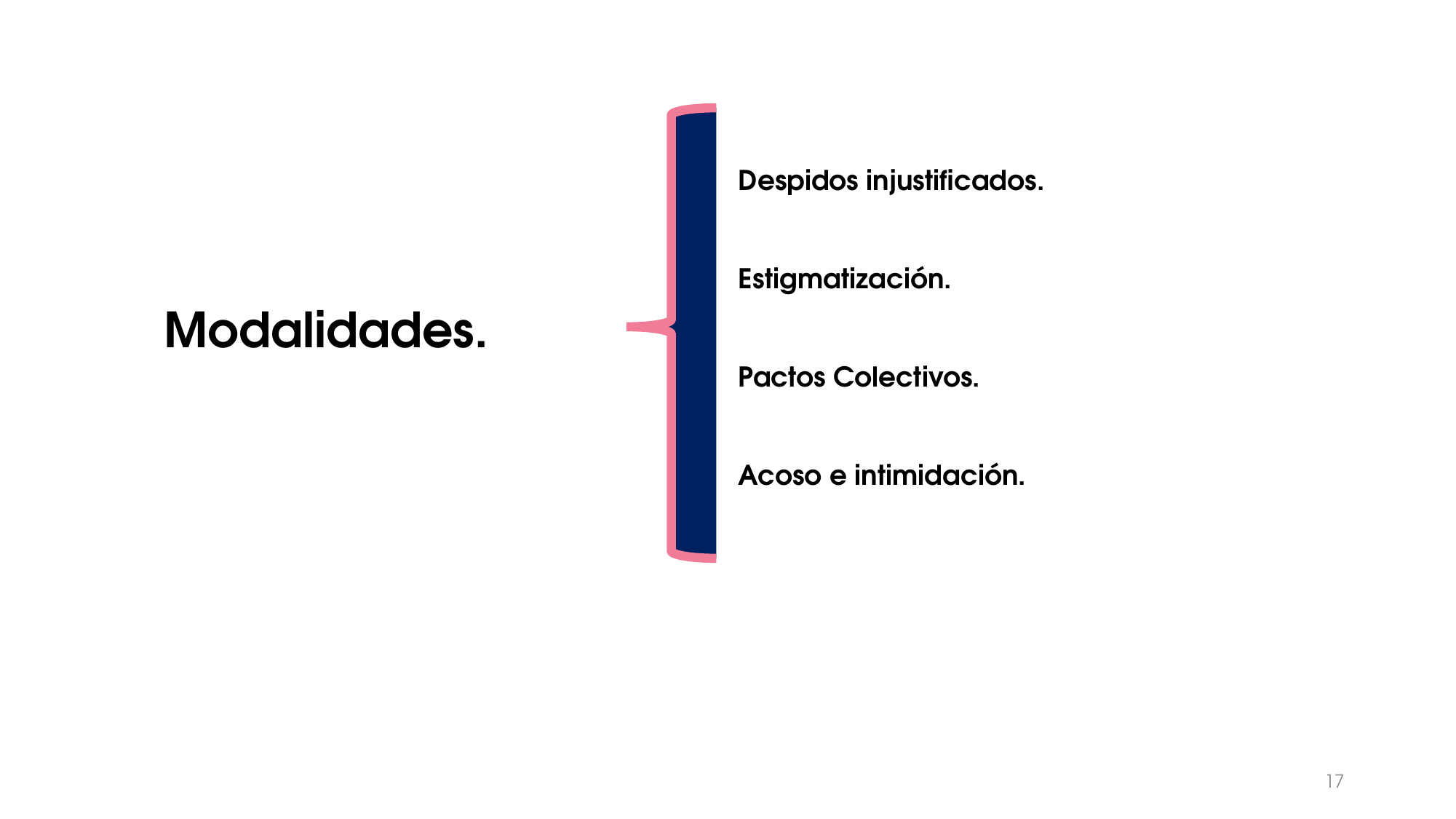

Despidos injustificados.

Estigmatización.

Pactos Colectivos.

Acoso e intimidación.
Modalidades.
17